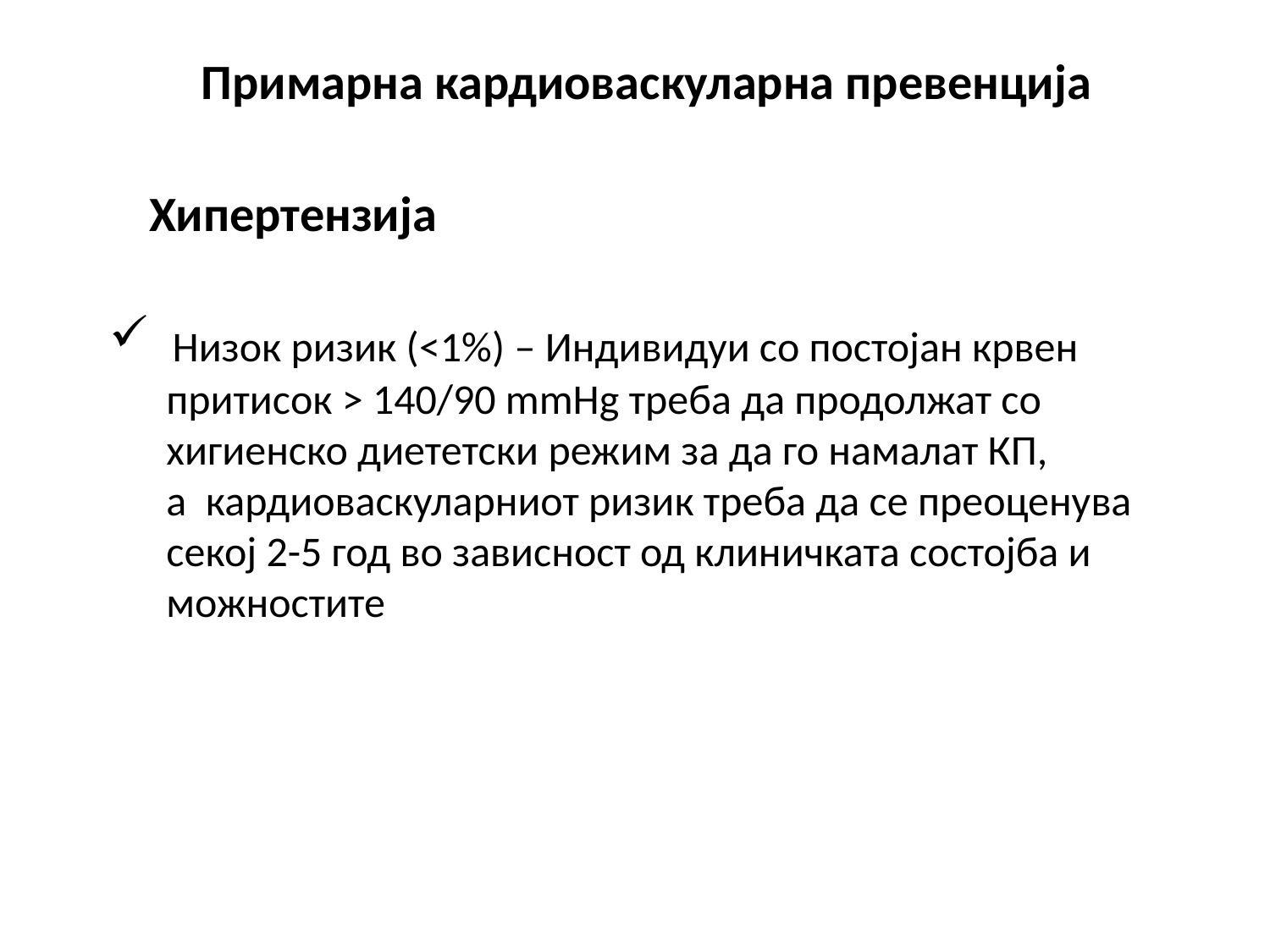

# Примарна кардиоваскуларна превенција
Хипертензија
  Низок ризик (<1%) – Индивидуи со постојан крвен
      притисок > 140/90 mmHg треба да продолжат со
      хигиенско диететски режим за да го намалат КП,
      а  кардиоваскуларниот ризик треба да се преоценува
      секој 2-5 год во зависност од клиничката состојба и
      можностите